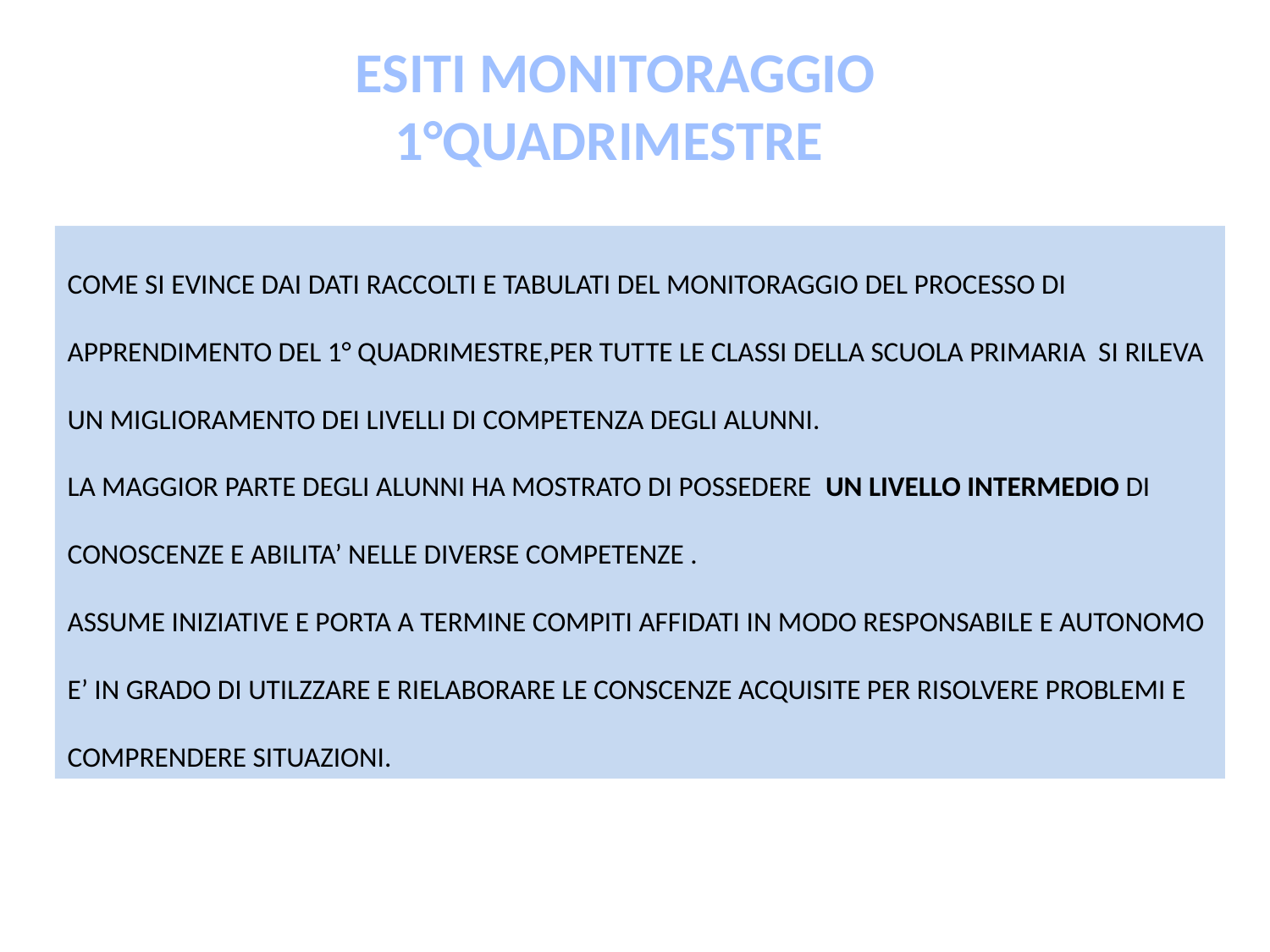

ESITI MONITORAGGIO 1°QUADRIMESTRE
COME SI EVINCE DAI DATI RACCOLTI E TABULATI DEL MONITORAGGIO DEL PROCESSO DI APPRENDIMENTO DEL 1° QUADRIMESTRE,PER TUTTE LE CLASSI DELLA SCUOLA PRIMARIA  SI RILEVA UN MIGLIORAMENTO DEI LIVELLI DI COMPETENZA DEGLI ALUNNI.
LA MAGGIOR PARTE DEGLI ALUNNI HA MOSTRATO DI POSSEDERE  UN LIVELLO INTERMEDIO DI CONOSCENZE E ABILITA’ NELLE DIVERSE COMPETENZE .
ASSUME INIZIATIVE E PORTA A TERMINE COMPITI AFFIDATI IN MODO RESPONSABILE E AUTONOMO
E’ IN GRADO DI UTILZZARE E RIELABORARE LE CONSCENZE ACQUISITE PER RISOLVERE PROBLEMI E COMPRENDERE SITUAZIONI.